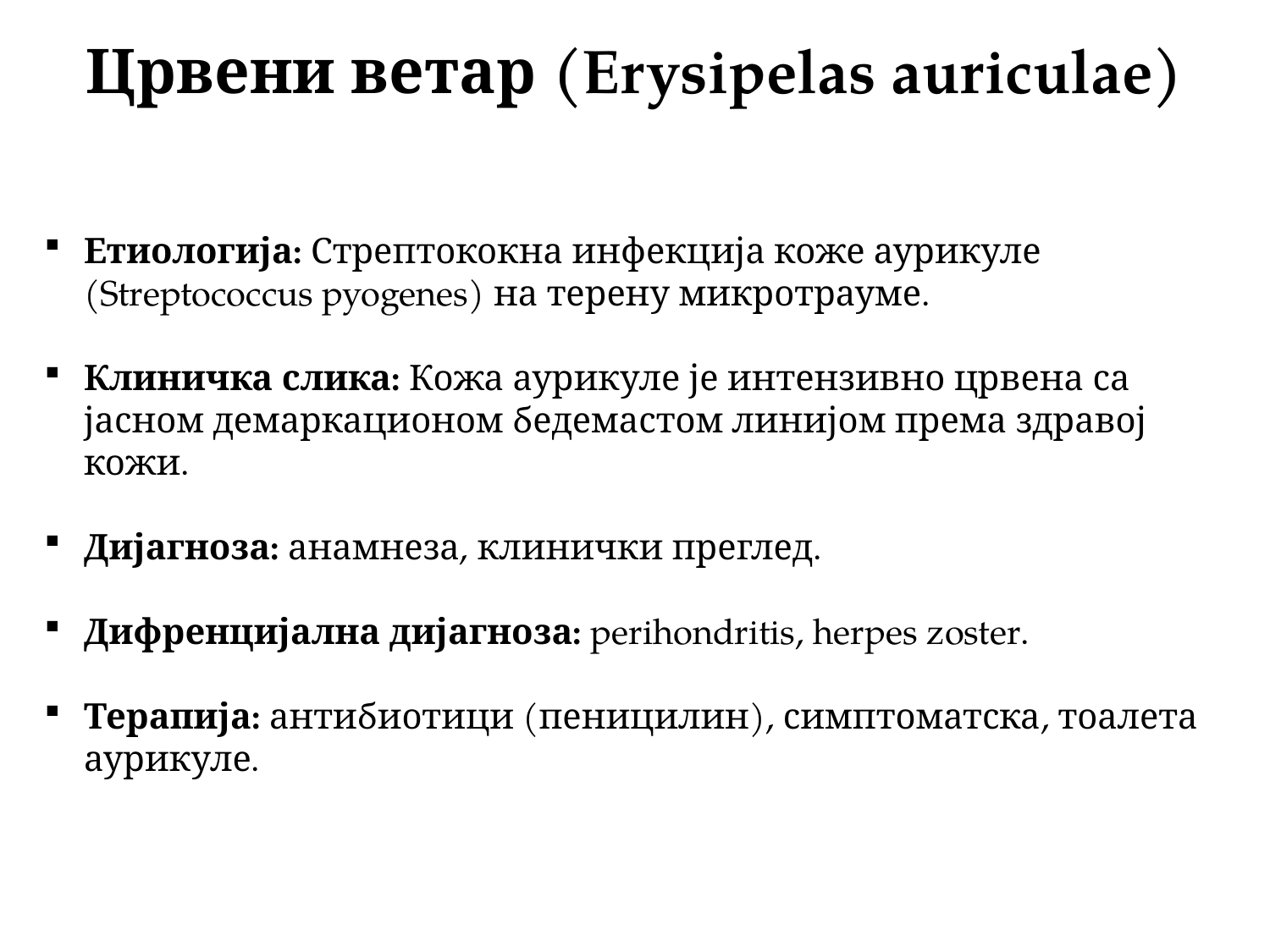

Црвени ветар (Erysipelas auriculae)

Етиологија: Стрептококна инфекција коже аурикуле (Streptococcus pyogenes) на терену микротрауме.

Клиничка слика: Кожа аурикуле је интензивно црвена са јасном демаркационом бедемастом линијом према здравој кожи.

Дијагноза: анамнеза, клинички преглед.

Дифренцијална дијагноза: perihondritis, herpes zoster.

Терапија: антибиотици (пеницилин), симптоматска, тоалета аурикуле.